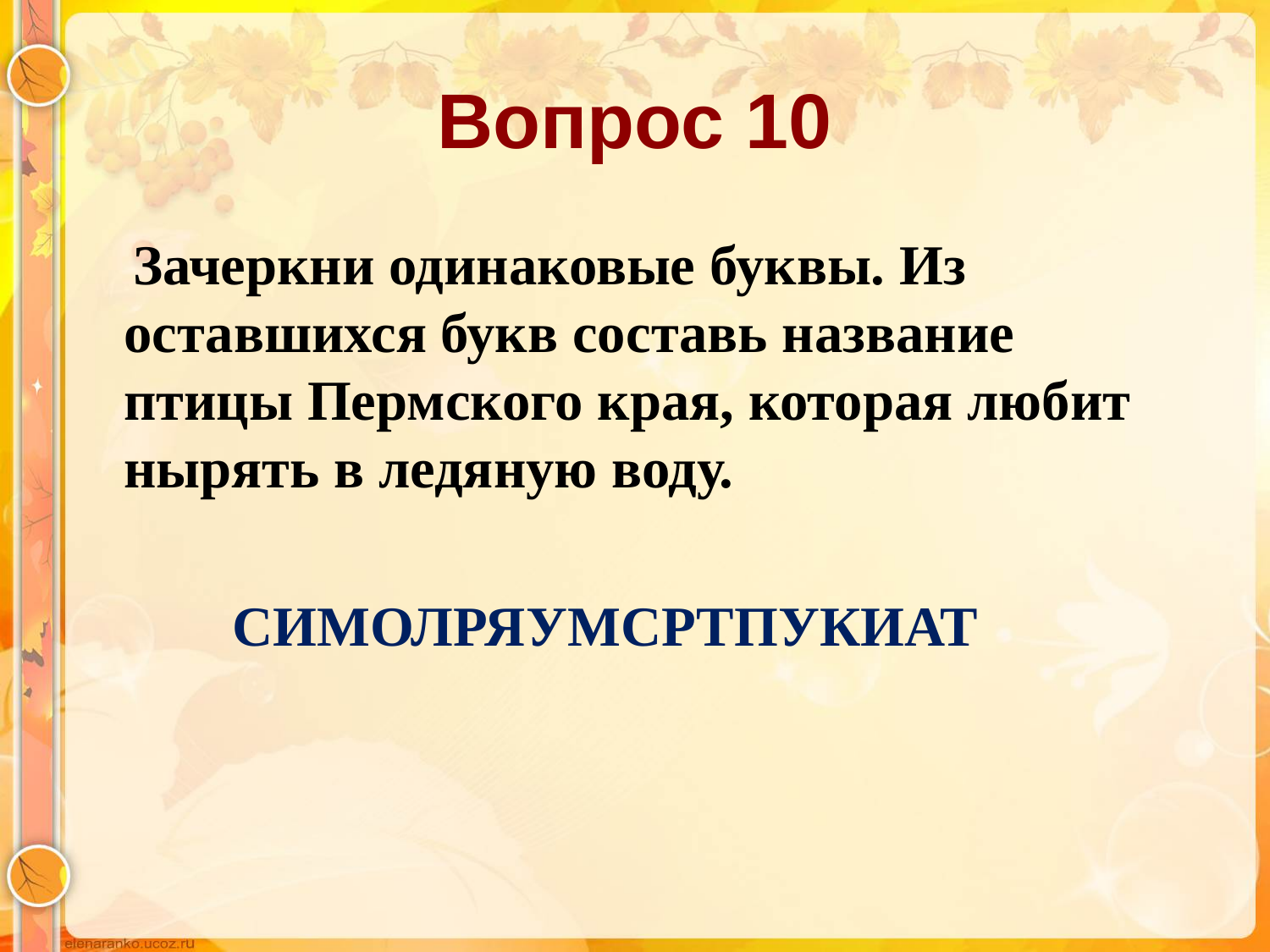

# Вопрос 10
    Зачеркни одинаковые буквы. Из оставшихся букв составь название птицы Пермского края, которая любит нырять в ледяную воду.

           СИМОЛРЯУМСРТПУКИАТ